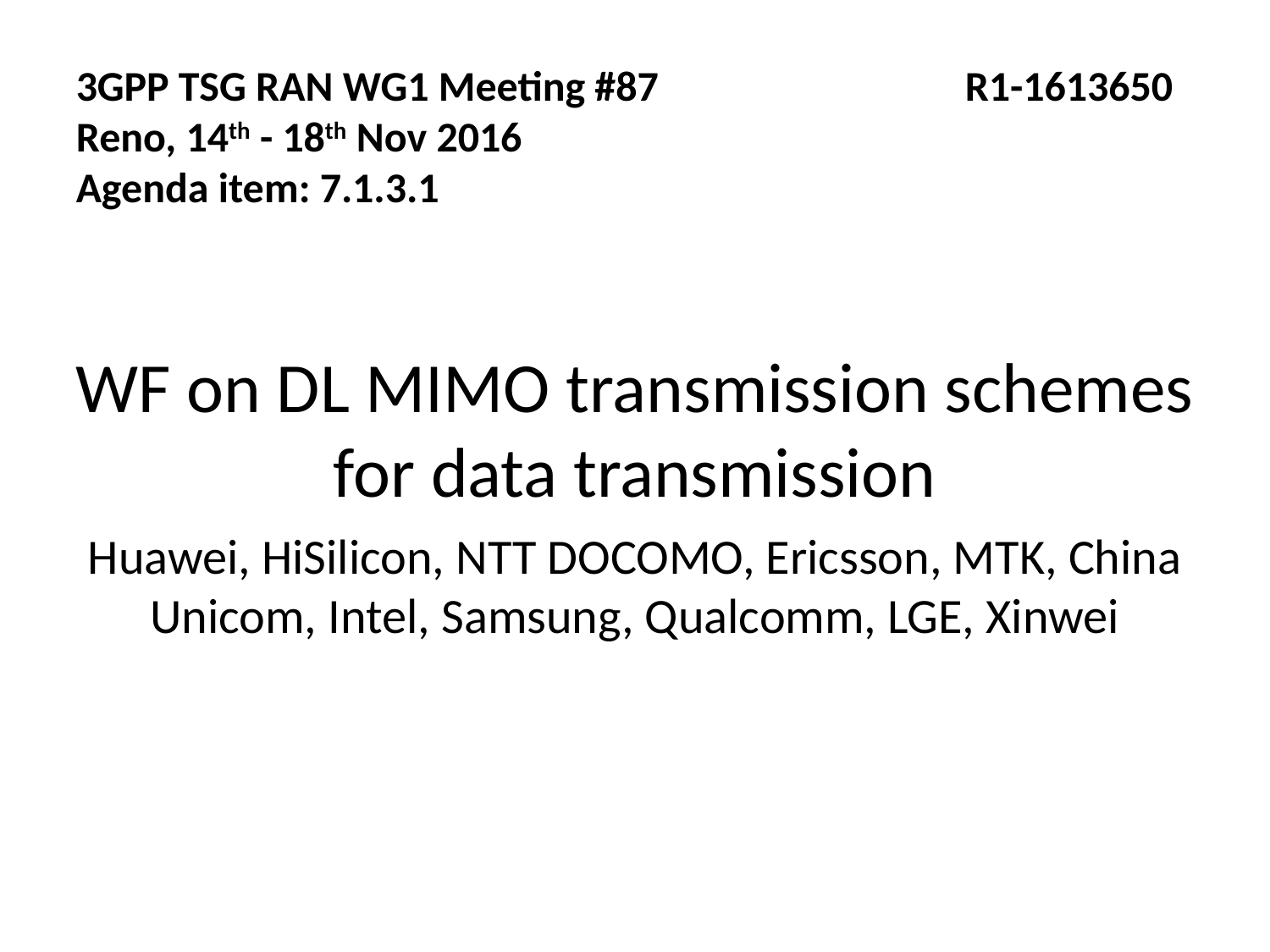

3GPP TSG RAN WG1 Meeting #87			R1-1613650 Reno, 14th - 18th Nov 2016
Agenda item: 7.1.3.1
WF on DL MIMO transmission schemes for data transmission
Huawei, HiSilicon, NTT DOCOMO, Ericsson, MTK, China Unicom, Intel, Samsung, Qualcomm, LGE, Xinwei